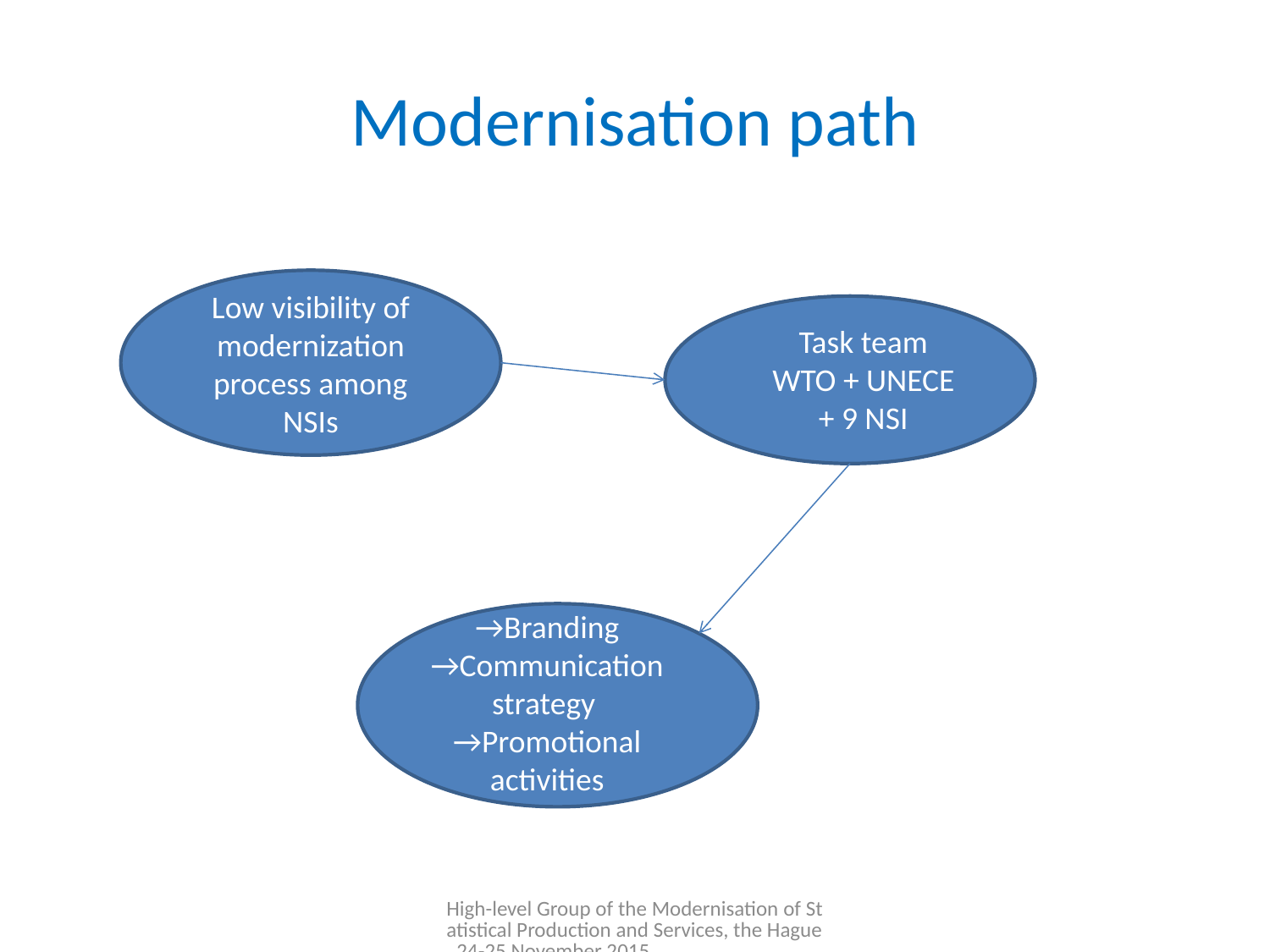

# Modernisation path

Low visibility of modernization process among NSIs

Task team
WTO + UNECE
+ 9 NSI

→Branding
→Communication strategy
→Promotional activities

High-level Group of the Modernisation of Statistical Production and Services, the Hague, 24-25 November 2015